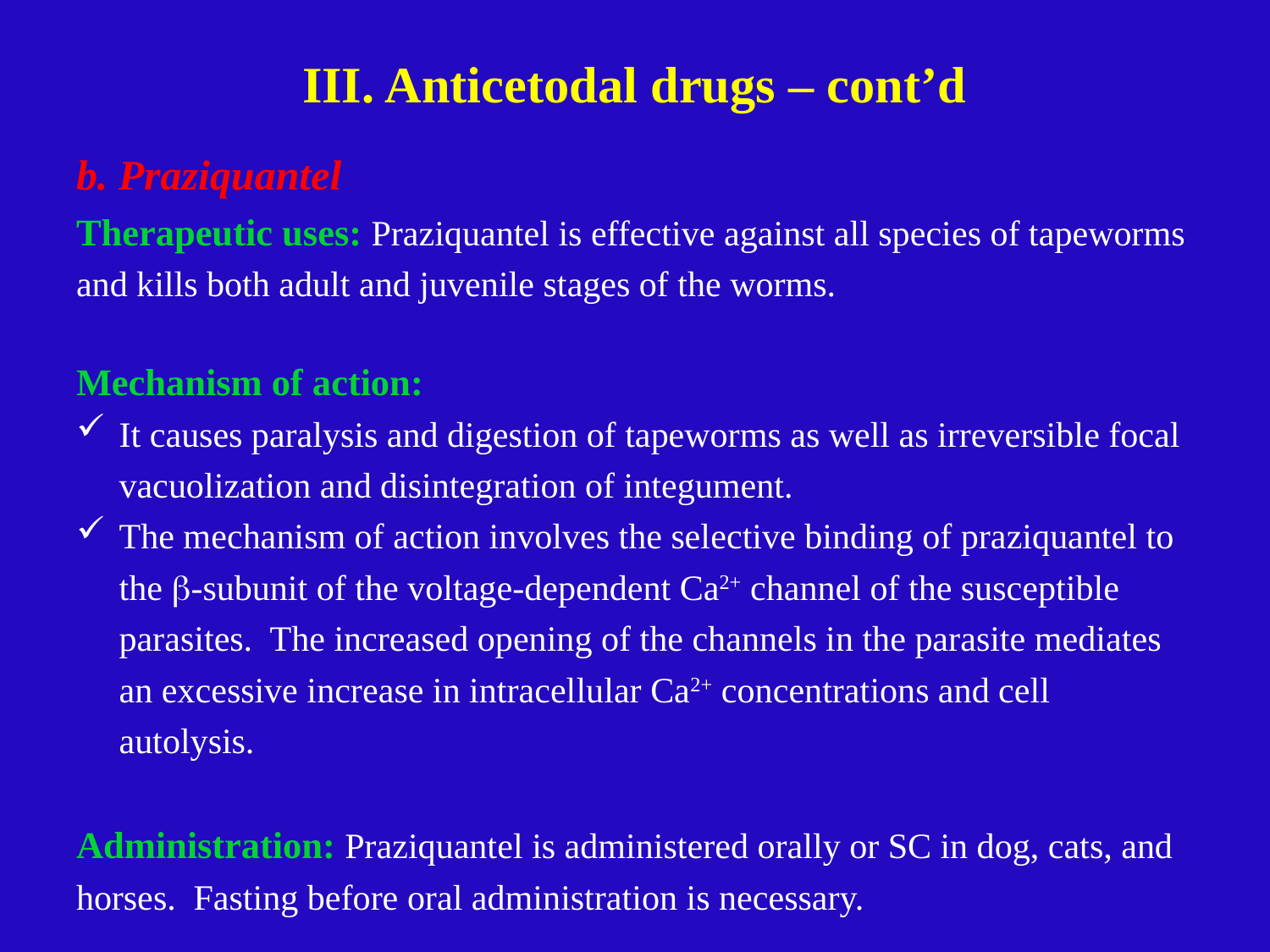

# III. Anticetodal drugs – cont’d
b. Praziquantel
Therapeutic uses: Praziquantel is effective against all species of tapeworms and kills both adult and juvenile stages of the worms.

Mechanism of action:
It causes paralysis and digestion of tapeworms as well as irreversible focal vacuolization and disintegration of integument.
The mechanism of action involves the selective binding of praziquantel to the β-subunit of the voltage-dependent Ca2+ channel of the susceptible parasites.  The increased opening of the channels in the parasite mediates an excessive increase in intracellular Ca2+ concentrations and cell autolysis.

Administration: Praziquantel is administered orally or SC in dog, cats, and horses.  Fasting before oral administration is necessary.